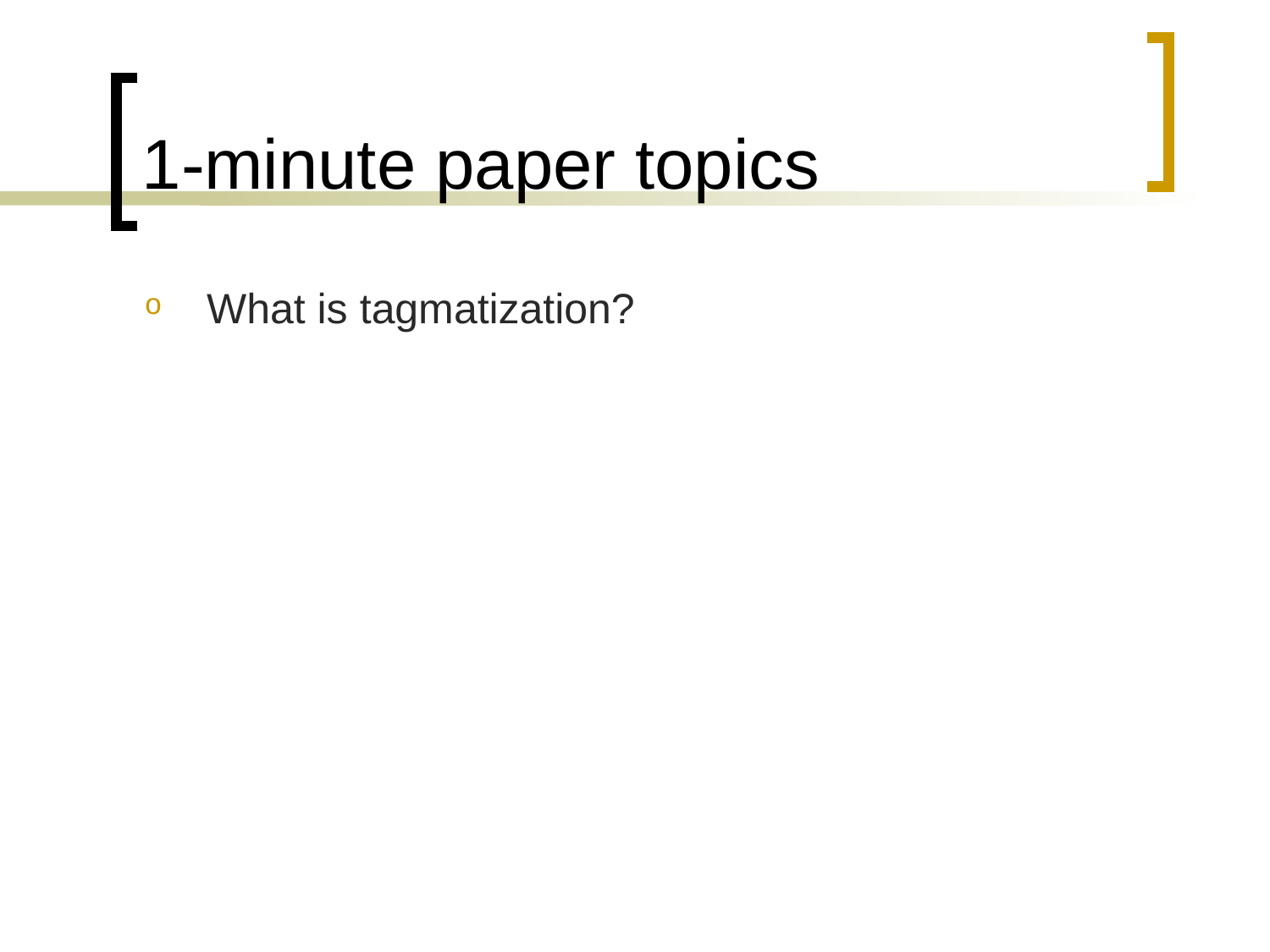

# 1-minute paper topics
What is tagmatization?